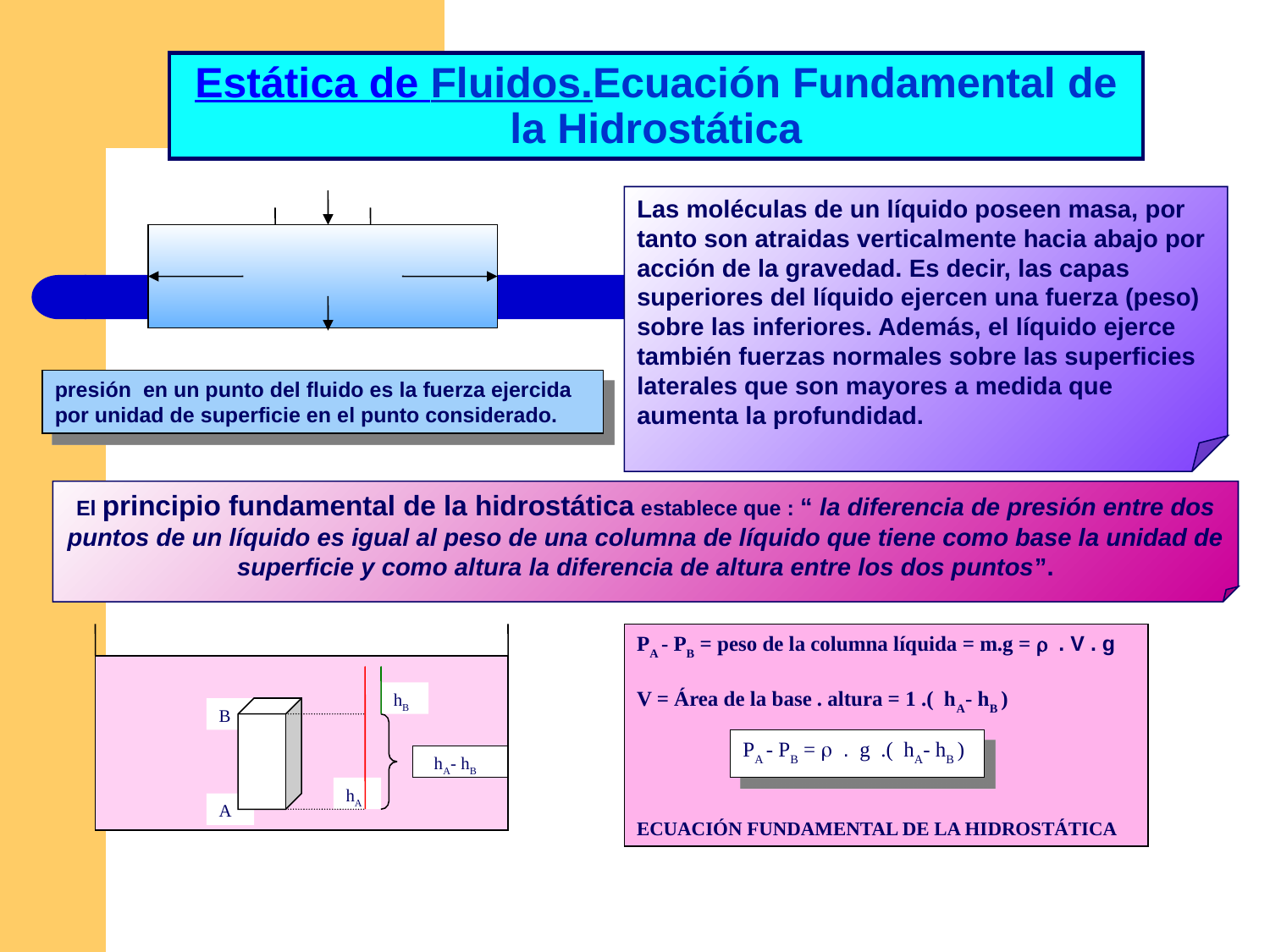

# Estática de Fluidos.Ecuación Fundamental de la Hidrostática

Las moléculas de un líquido poseen masa, por tanto son atraidas verticalmente hacia abajo por acción de la gravedad. Es decir, las capas superiores del líquido ejercen una fuerza (peso) sobre las inferiores. Además, el líquido ejerce también fuerzas normales sobre las superficies laterales que son mayores a medida que aumenta la profundidad.
presión  en un punto del fluido es la fuerza ejercida por unidad de superficie en el punto considerado.
El principio fundamental de la hidrostática establece que : “ la diferencia de presión entre dos puntos de un líquido es igual al peso de una columna de líquido que tiene como base la unidad de superficie y como altura la diferencia de altura entre los dos puntos”.

PA - PB = peso de la columna líquida = m.g = ρ . V . g

V = Área de la base . altura = 1 .(  hA- hB )

ECUACIÓN FUNDAMENTAL DE LA HIDROSTÁTICA

hB

B

PA - PB = ρ .  g  .(  hA- hB )

  hA- hB

hA

A